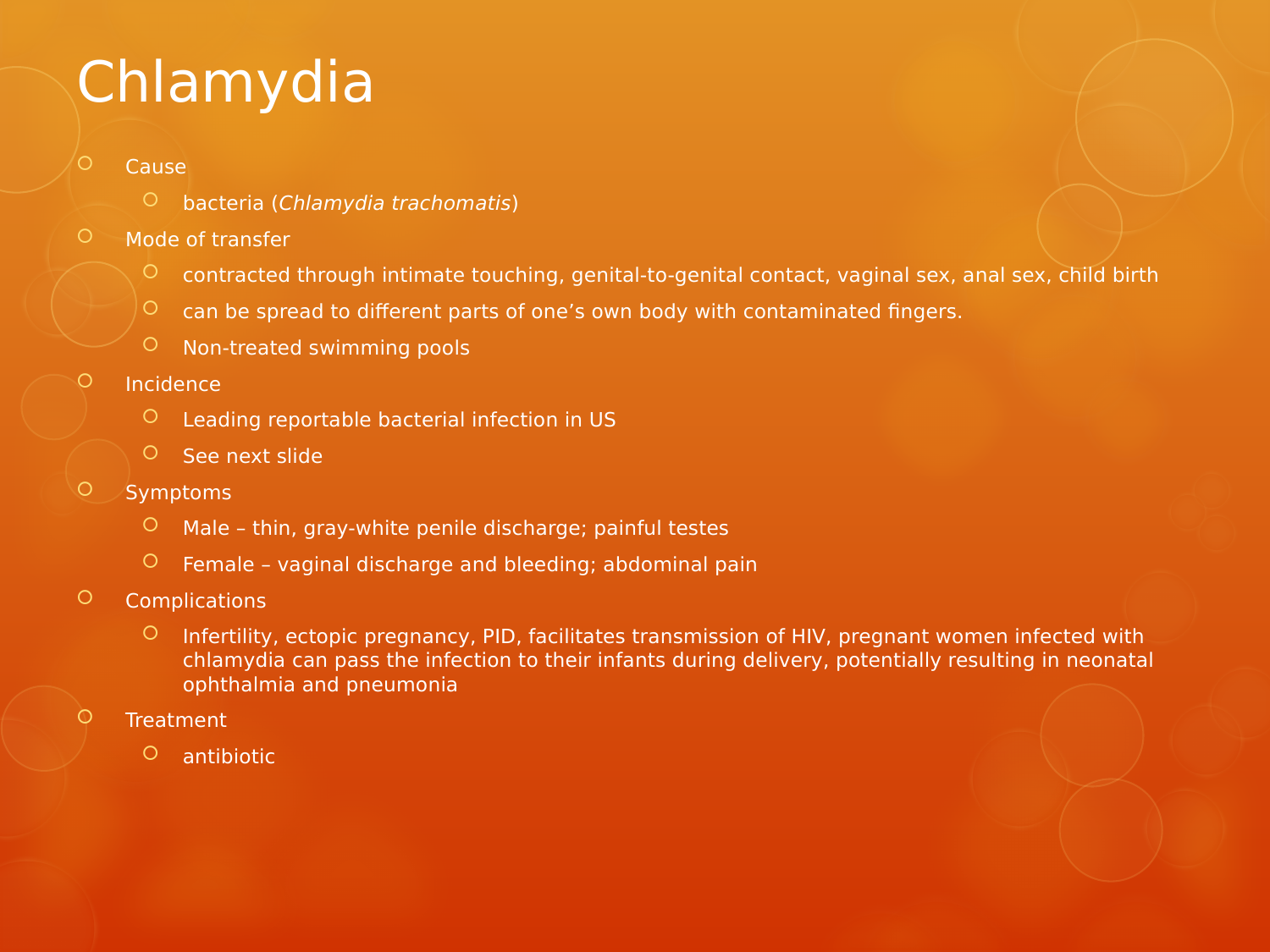

# Chlamydia
Cause
bacteria (Chlamydia trachomatis)
Mode of transfer
contracted through intimate touching, genital-to-genital contact, vaginal sex, anal sex, child birth
can be spread to different parts of one’s own body with contaminated fingers.
Non-treated swimming pools
Incidence
Leading reportable bacterial infection in US
See next slide
Symptoms
Male – thin, gray-white penile discharge; painful testes
Female – vaginal discharge and bleeding; abdominal pain
Complications
Infertility, ectopic pregnancy, PID, facilitates transmission of HIV, pregnant women infected with chlamydia can pass the infection to their infants during delivery, potentially resulting in neonatal ophthalmia and pneumonia
Treatment
antibiotic